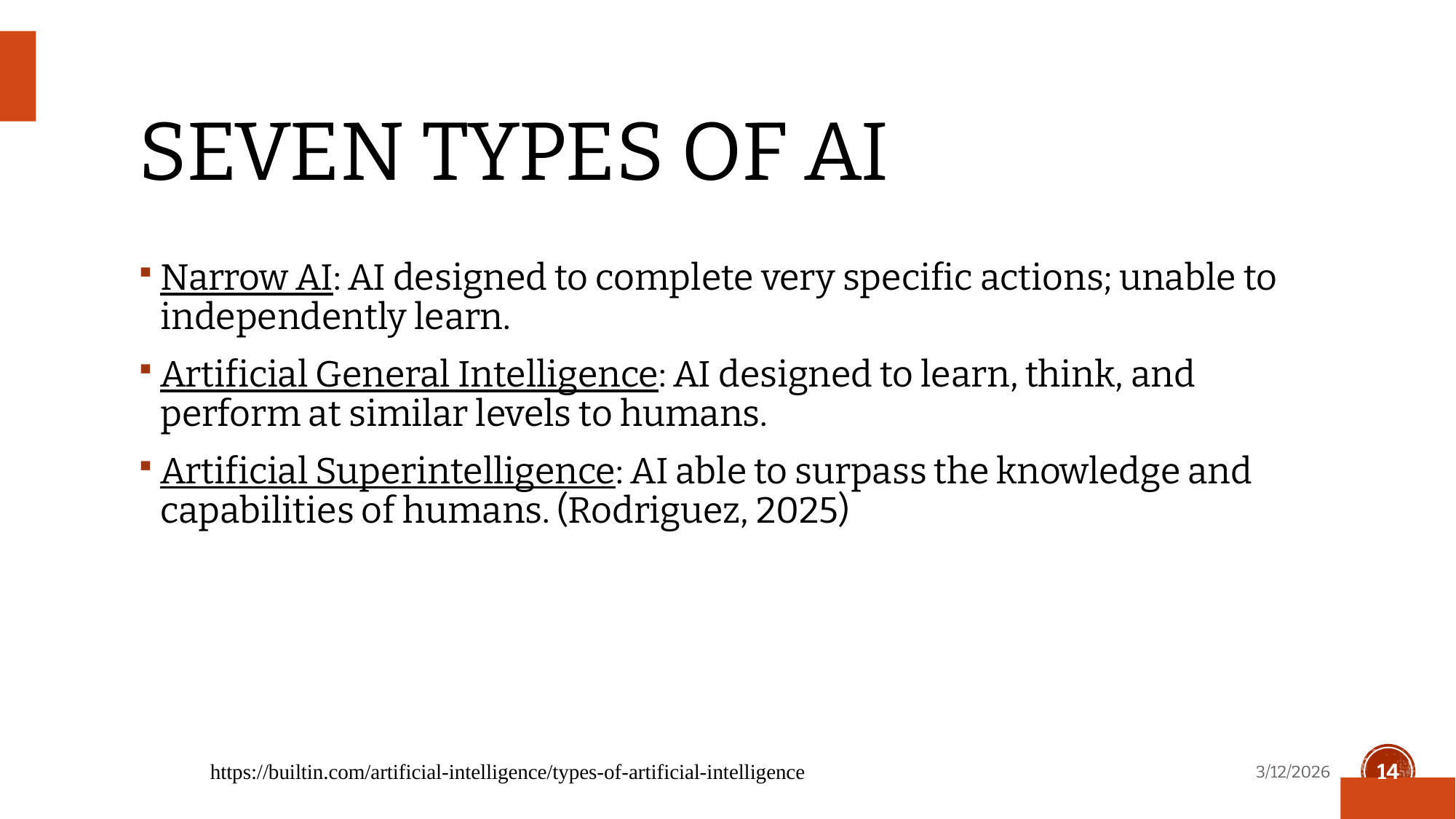

# Seven types of AI
Narrow AI: AI designed to complete very specific actions; unable to independently learn.
Artificial General Intelligence: AI designed to learn, think, and perform at similar levels to humans.
Artificial Superintelligence: AI able to surpass the knowledge and capabilities of humans. (Rodriguez, 2025)
https://builtin.com/artificial-intelligence/types-of-artificial-intelligence
3/12/2026
14